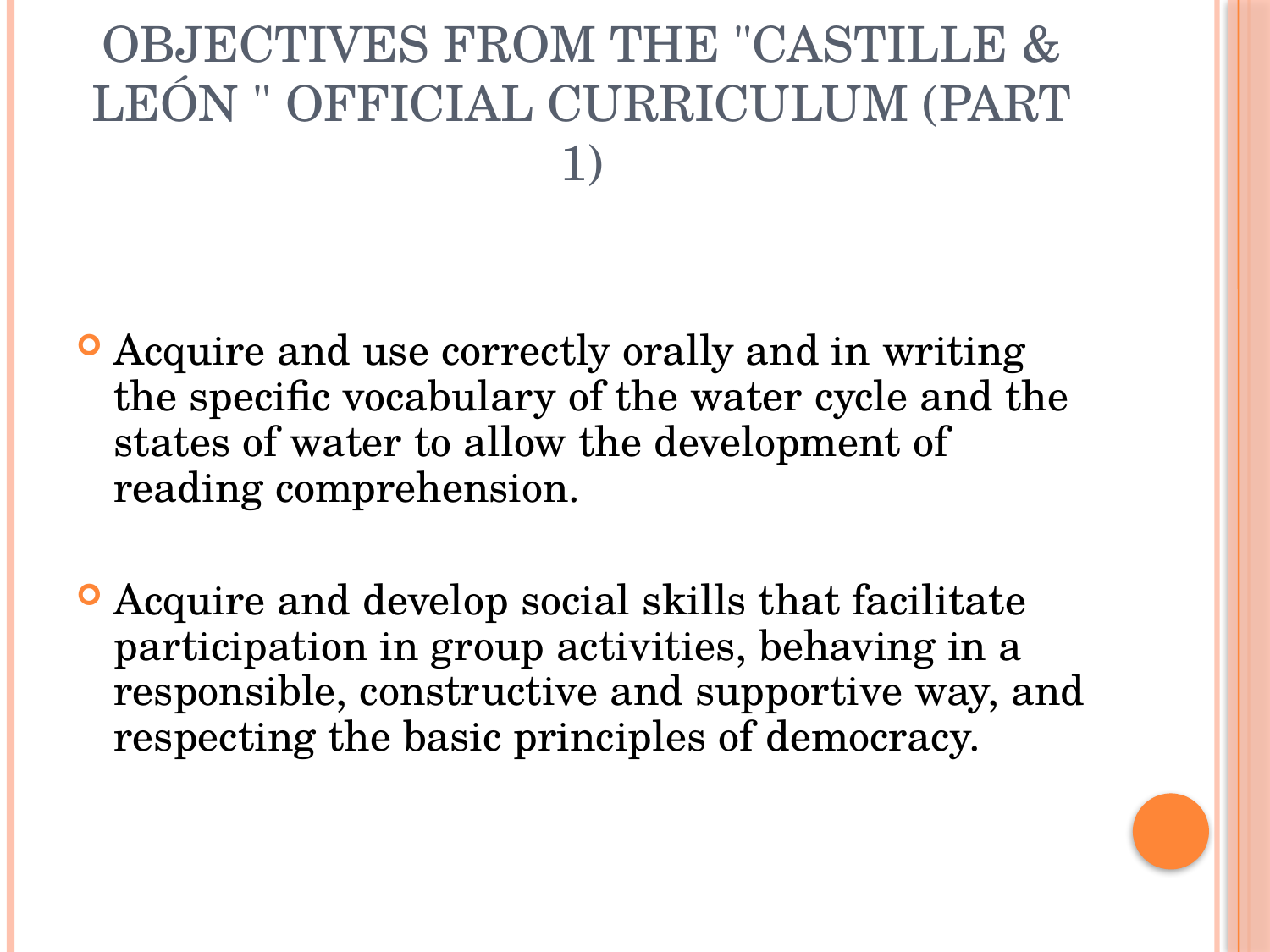

# Objectives from the "Castille & León " Official curriculum (Part 1)
Acquire and use correctly orally and in writing the specific vocabulary of the water cycle and the states of water to allow the development of reading comprehension.

Acquire and develop social skills that facilitate participation in group activities, behaving in a responsible, constructive and supportive way, and respecting the basic principles of democracy.